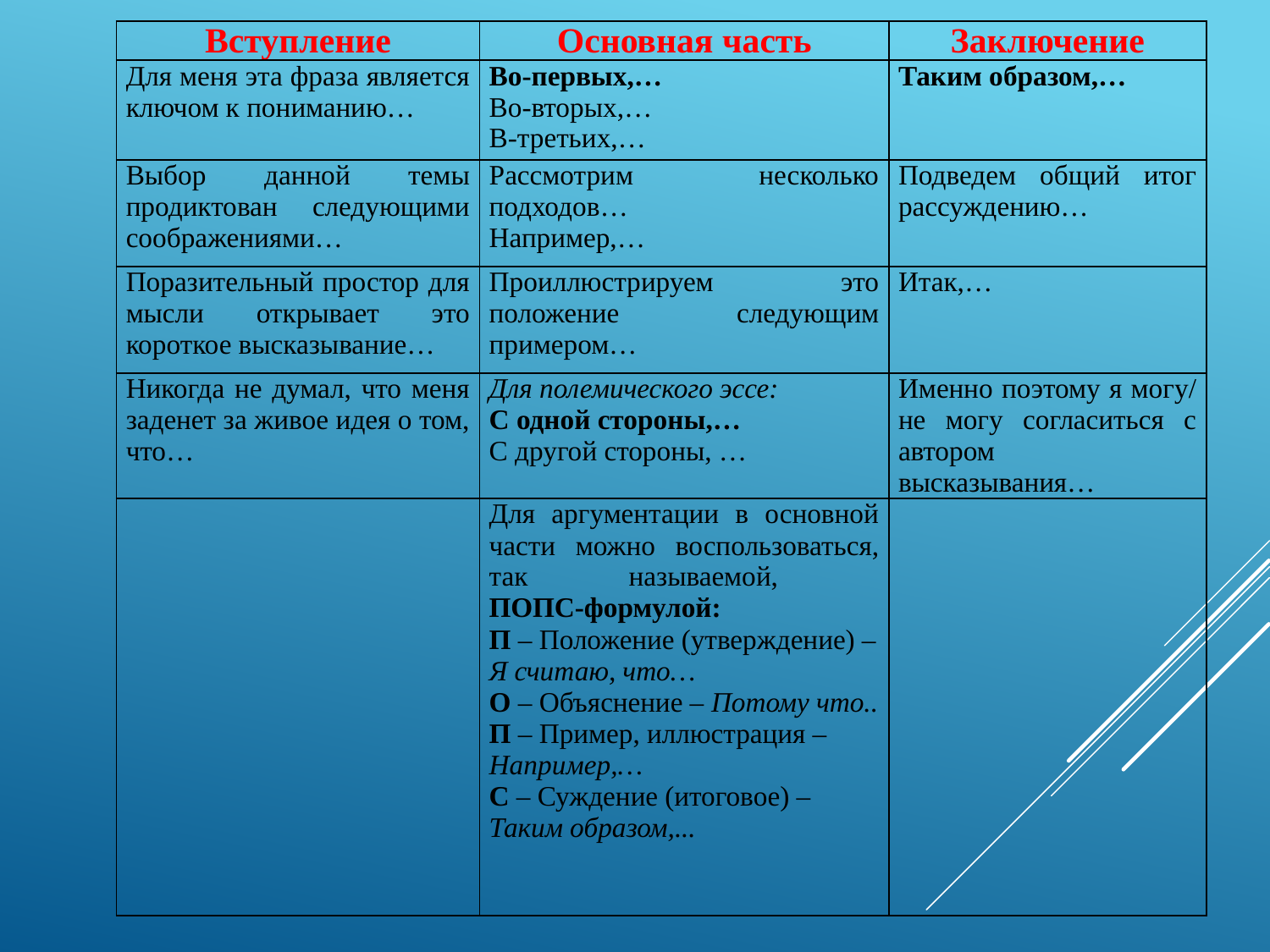

| Вступление | Основная часть | Заключение |
| --- | --- | --- |
| Для меня эта фраза является ключом к пониманию… | Во-первых,… Во-вторых,… В-третьих,… | Таким образом,… |
| Выбор данной темы продиктован следующими соображениями… | Рассмотрим несколько подходов… Например,… | Подведем общий итог рассуждению… |
| Поразительный простор для мысли открывает это короткое высказывание… | Проиллюстрируем это положение следующим примером… | Итак,… |
| Никогда не думал, что меня заденет за живое идея о том, что… | Для полемического эссе: С одной стороны,… С другой стороны, … | Именно поэтому я могу/ не могу согласиться с автором высказывания… |
|  | Для аргументации в основной части можно воспользоваться, так называемой, ПОПС-формулой: П – Положение (утверждение) – Я считаю, что… О – Объяснение – Потому что.. П – Пример, иллюстрация – Например,… С – Суждение (итоговое) – Таким образом,... |  |